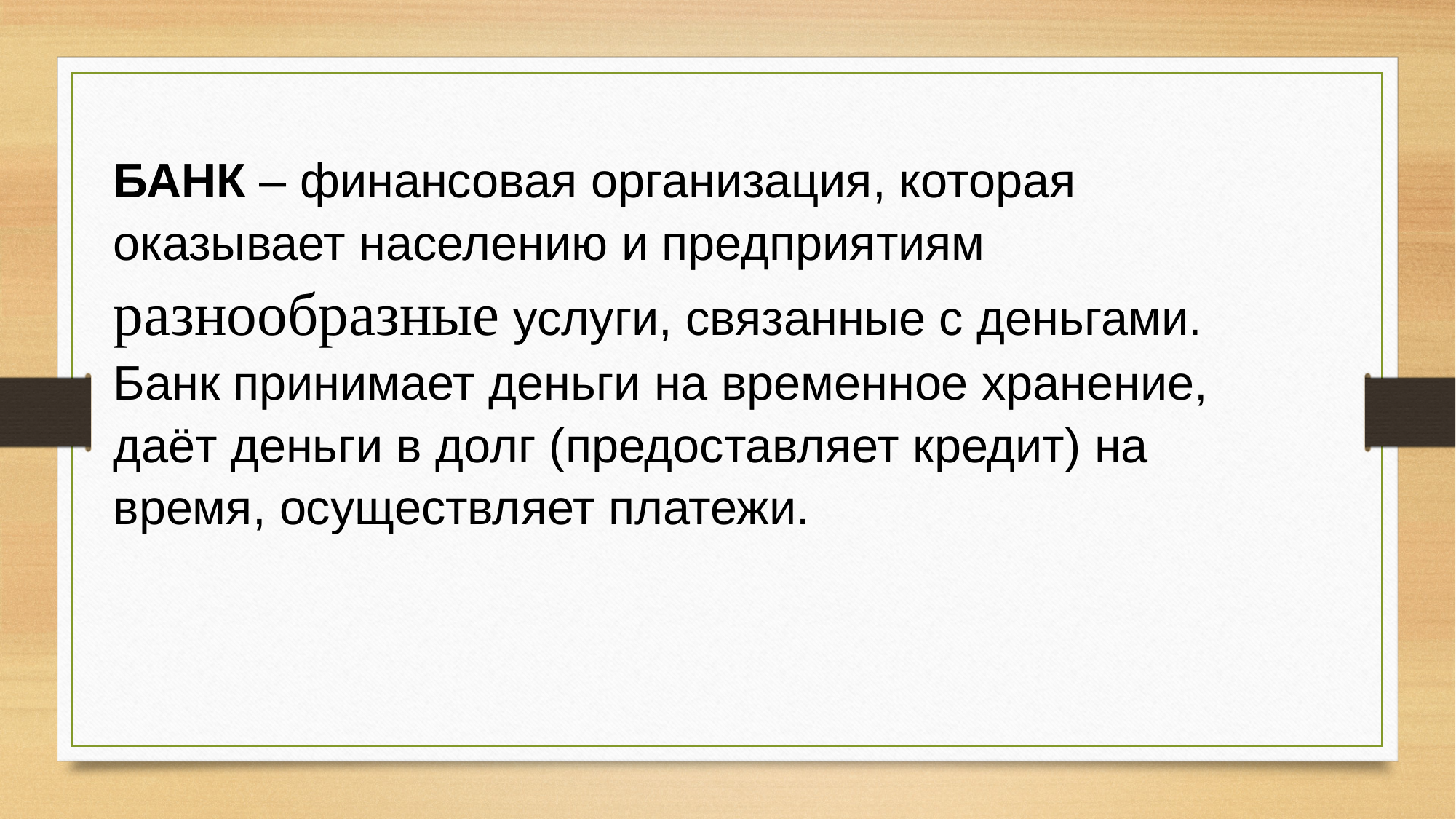

БАНК – финансовая организация, которая оказывает населению и предприятиям разнообразные услуги, связанные с деньгами. Банк принимает деньги на временное хранение, даёт деньги в долг (предоставляет кредит) на время, осуществляет платежи.